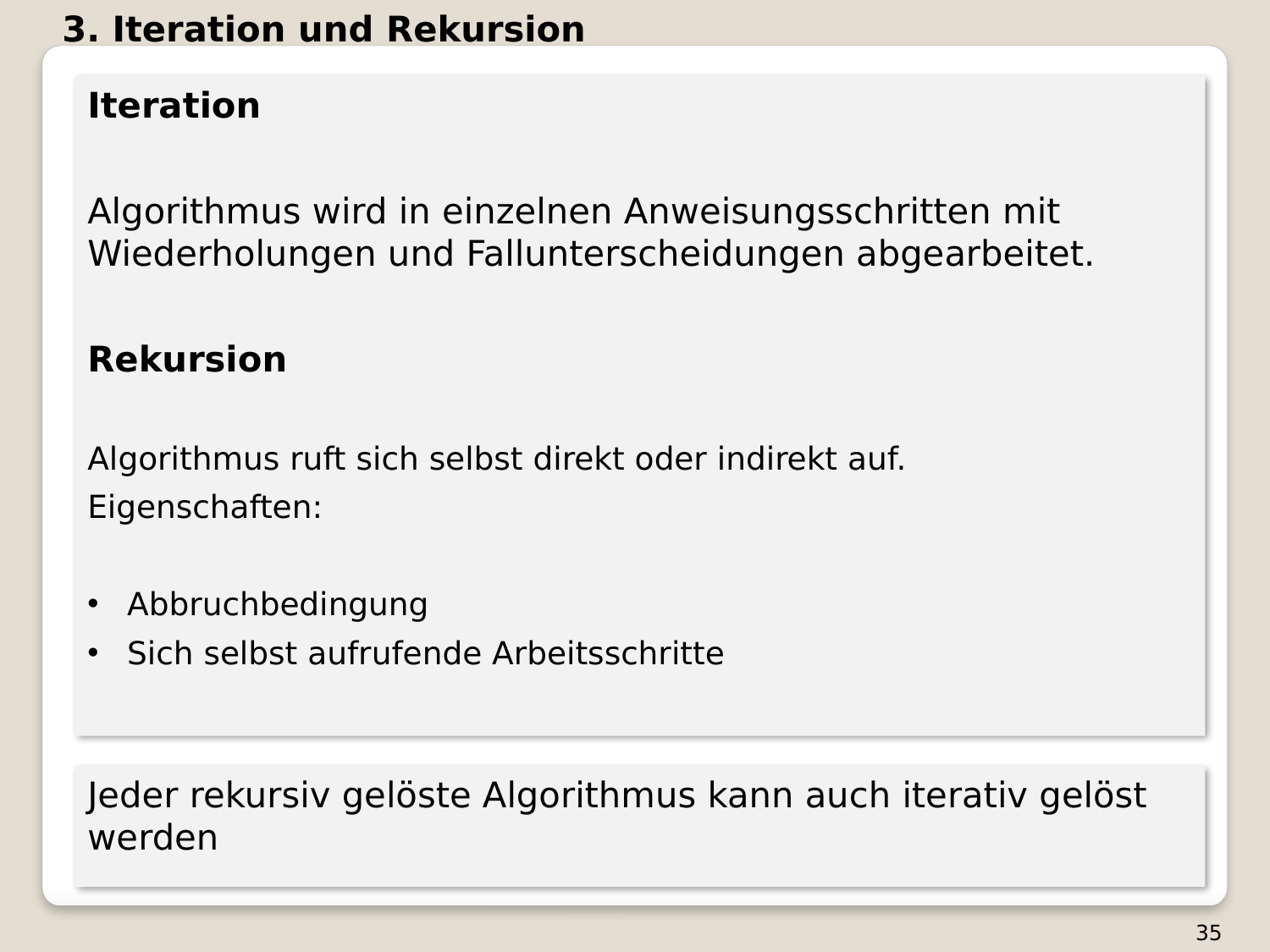

3. Iteration und Rekursion
Iteration

Algorithmus wird in einzelnen Anweisungsschritten mit Wiederholungen und Fallunterscheidungen abgearbeitet.

Rekursion

Algorithmus ruft sich selbst direkt oder indirekt auf.
Eigenschaften:

Abbruchbedingung
Sich selbst aufrufende Arbeitsschritte

Jeder rekursiv gelöste Algorithmus kann auch iterativ gelöst werden